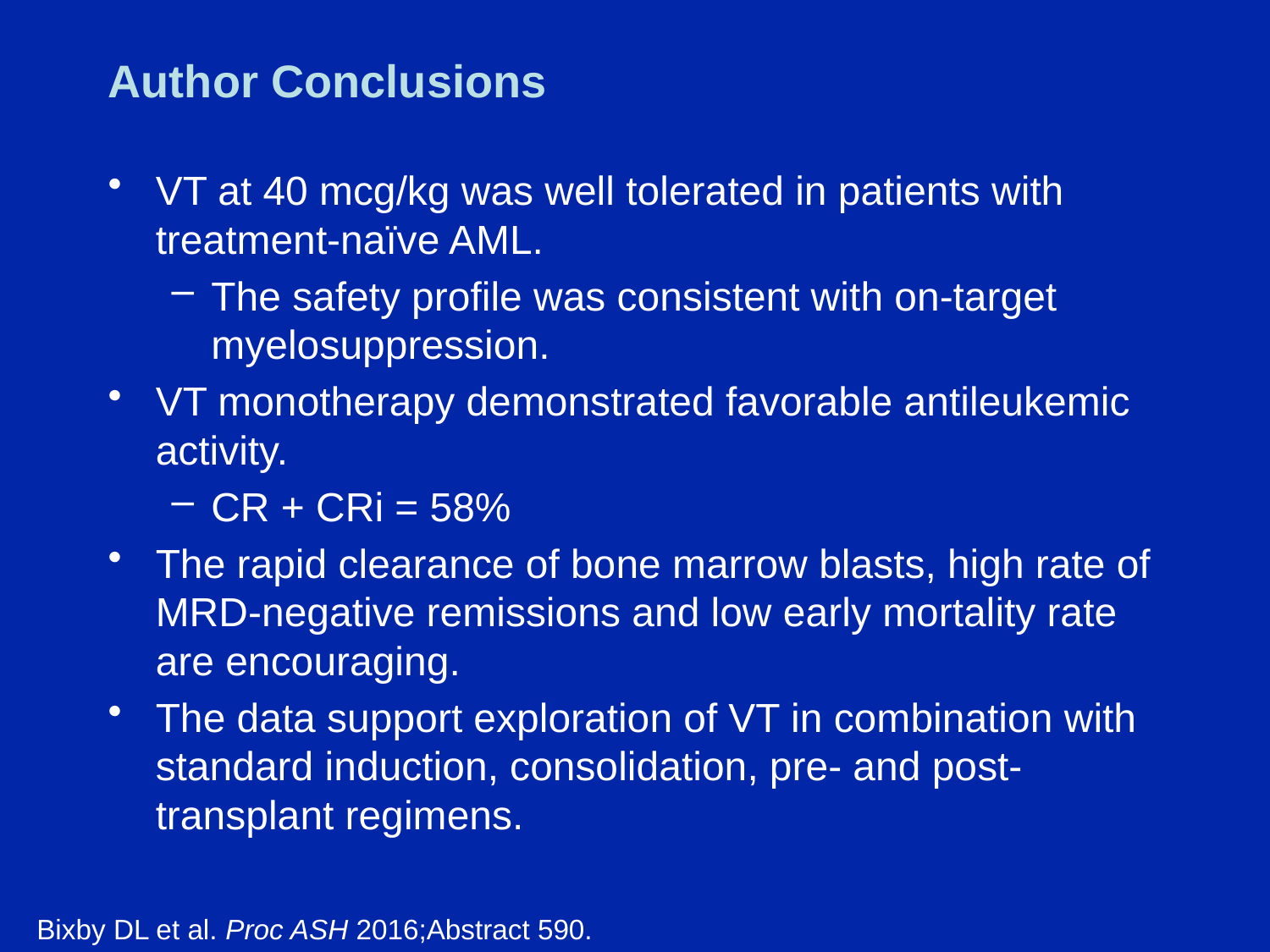

# Author Conclusions
VT at 40 mcg/kg was well tolerated in patients with treatment-naïve AML.
The safety profile was consistent with on-target myelosuppression.
VT monotherapy demonstrated favorable antileukemic activity.
CR + CRi = 58%
The rapid clearance of bone marrow blasts, high rate of MRD-negative remissions and low early mortality rate are encouraging.
The data support exploration of VT in combination with standard induction, consolidation, pre- and post-transplant regimens.
Bixby DL et al. Proc ASH 2016;Abstract 590.